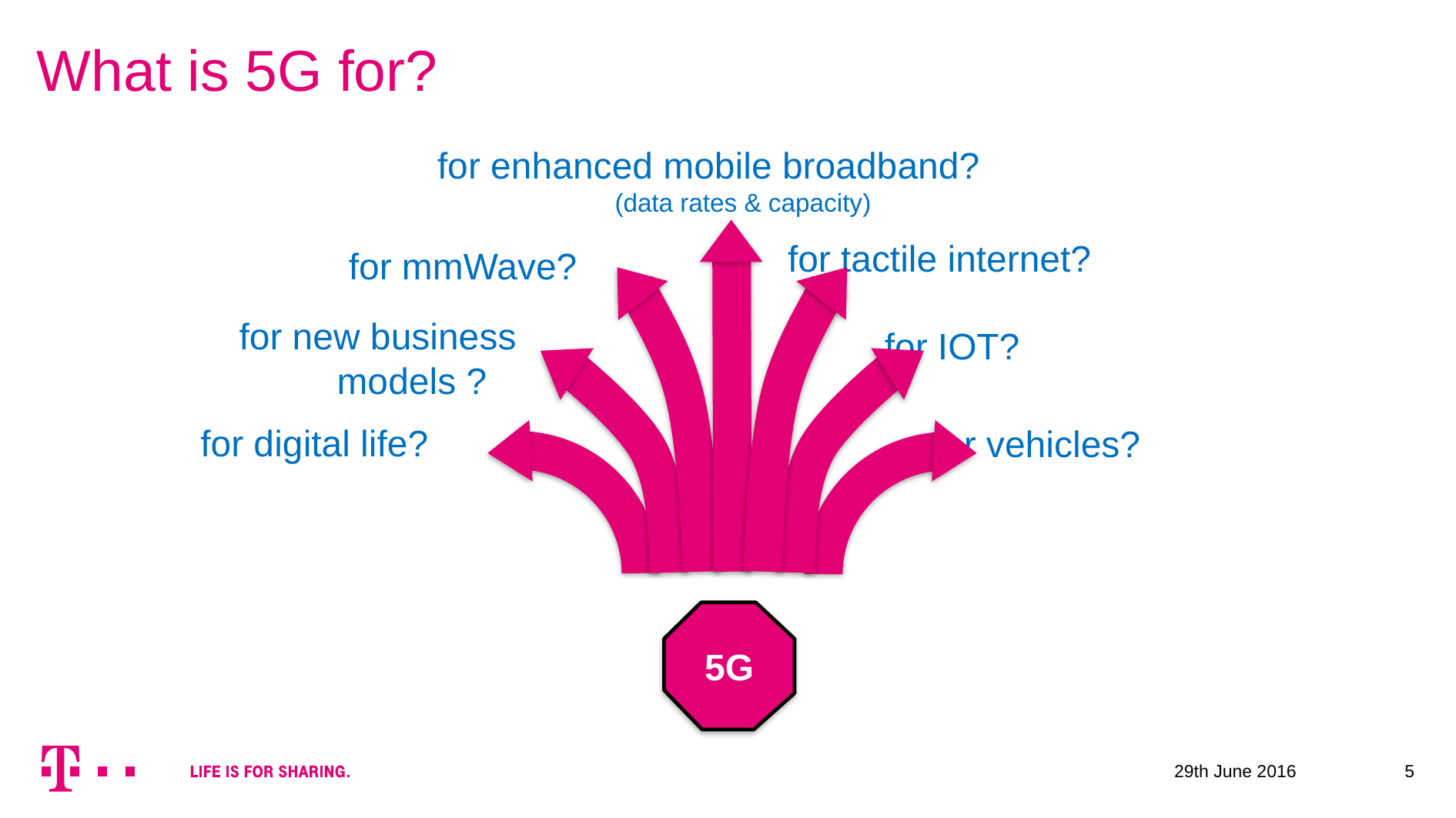

# What is 5G for?
for enhanced mobile broadband?
(data rates & capacity)

for tactile internet?
for mmWave?

for new business
models ?
for IOT?

for digital life?
for vehicles?

5G
29th June 2016
5